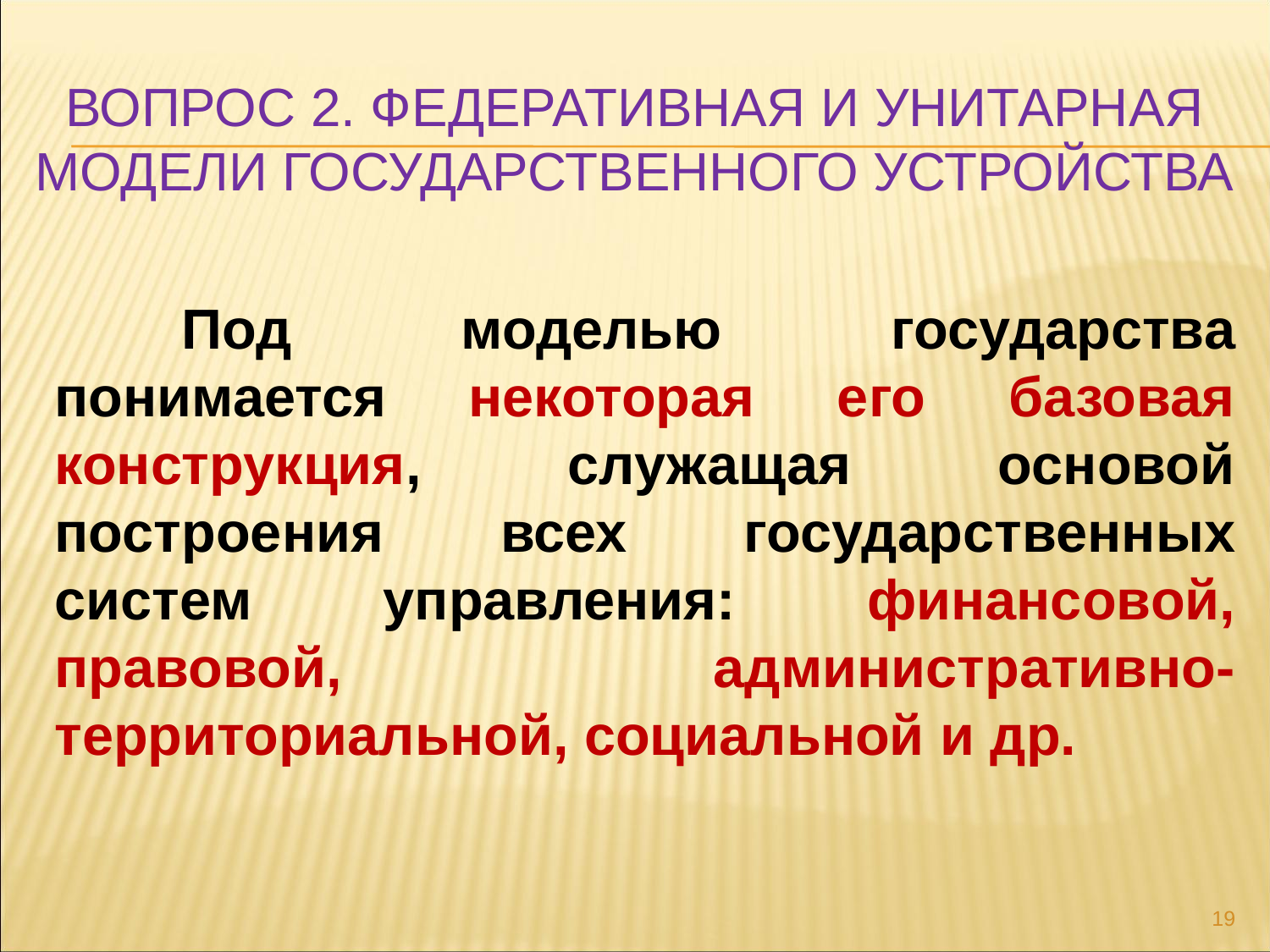

# Вопрос 2. федеративная и унитарная модели государственного устройства
	Под моделью государства понимается некоторая его базовая конструкция, служащая основой построения всех государственных систем управления: финансовой, правовой, административно-территориальной, социальной и др.
19